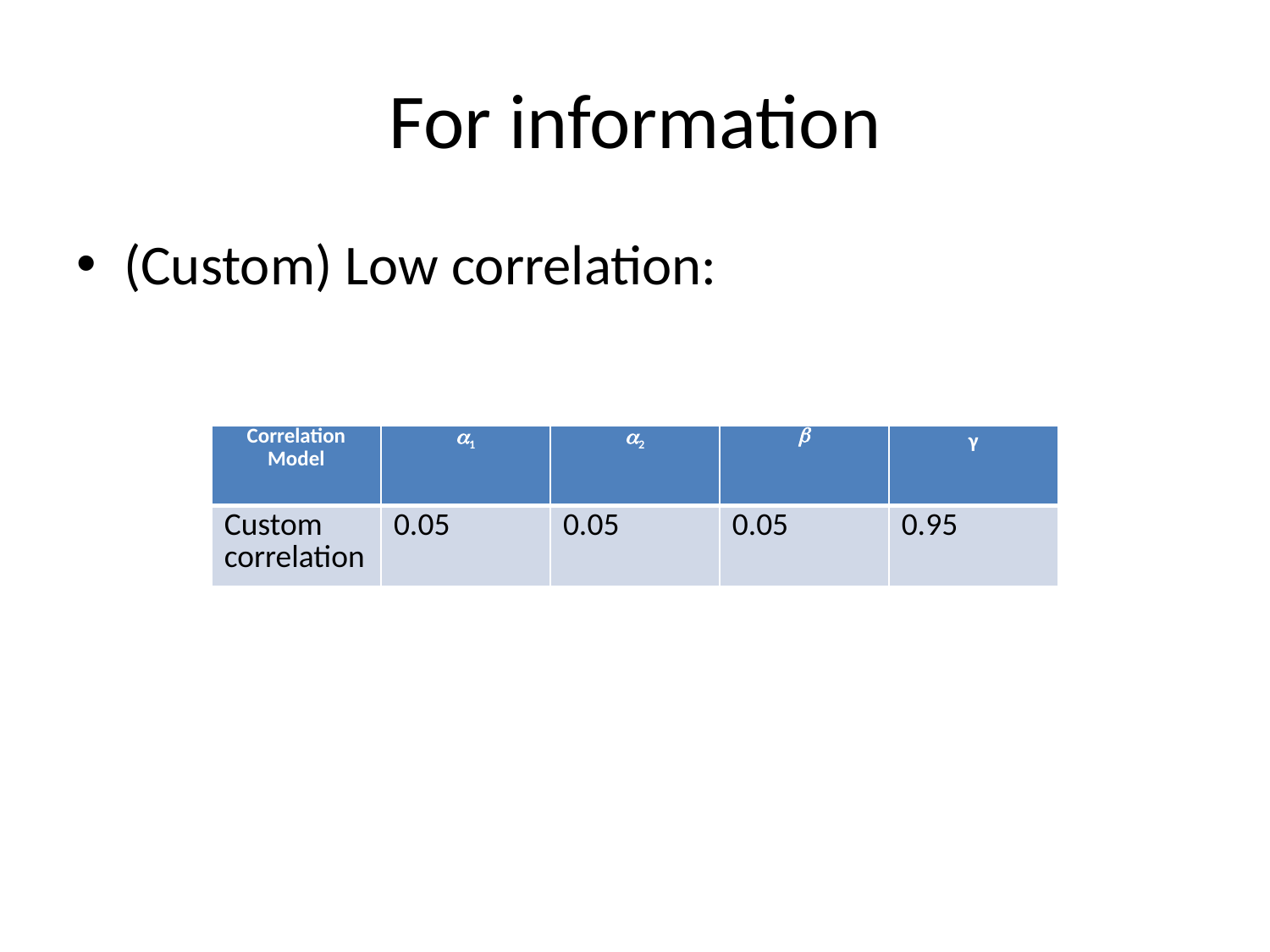

# For information
(Custom) Low correlation:
| Correlation Model | α1 | α2 | β | γ |
| --- | --- | --- | --- | --- |
| Custom correlation | 0.05 | 0.05 | 0.05 | 0.95 |